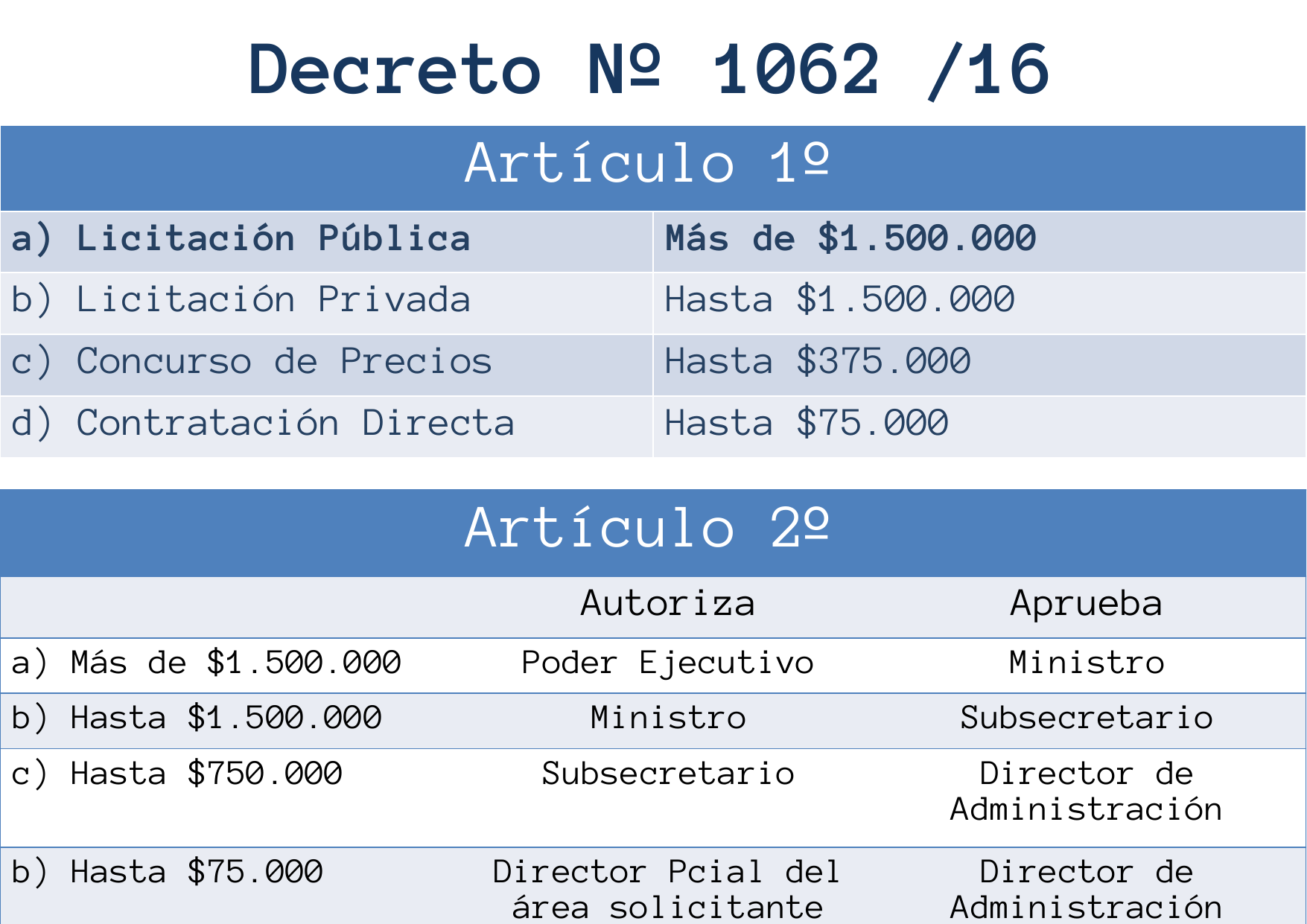

# Decreto Nº 1062 /16
| Artículo 1º |  |
| --- | --- |
| a) Licitación Pública | Más de $1.500.000 |
| b) Licitación Privada | Hasta $1.500.000 |
| c) Concurso de Precios | Hasta $375.000 |
| d) Contratación Directa | Hasta $75.000 |
| Artículo 2º |  |  |
| --- | --- | --- |
|  | Autoriza | Aprueba |
| a) Más de $1.500.000 | Poder Ejecutivo | Ministro |
| b) Hasta $1.500.000 | Ministro | Subsecretario |
| c) Hasta $750.000 | Subsecretario | Director de Administración |
| b) Hasta $75.000 | Director Pcial del área solicitante | Director de Administración |
5